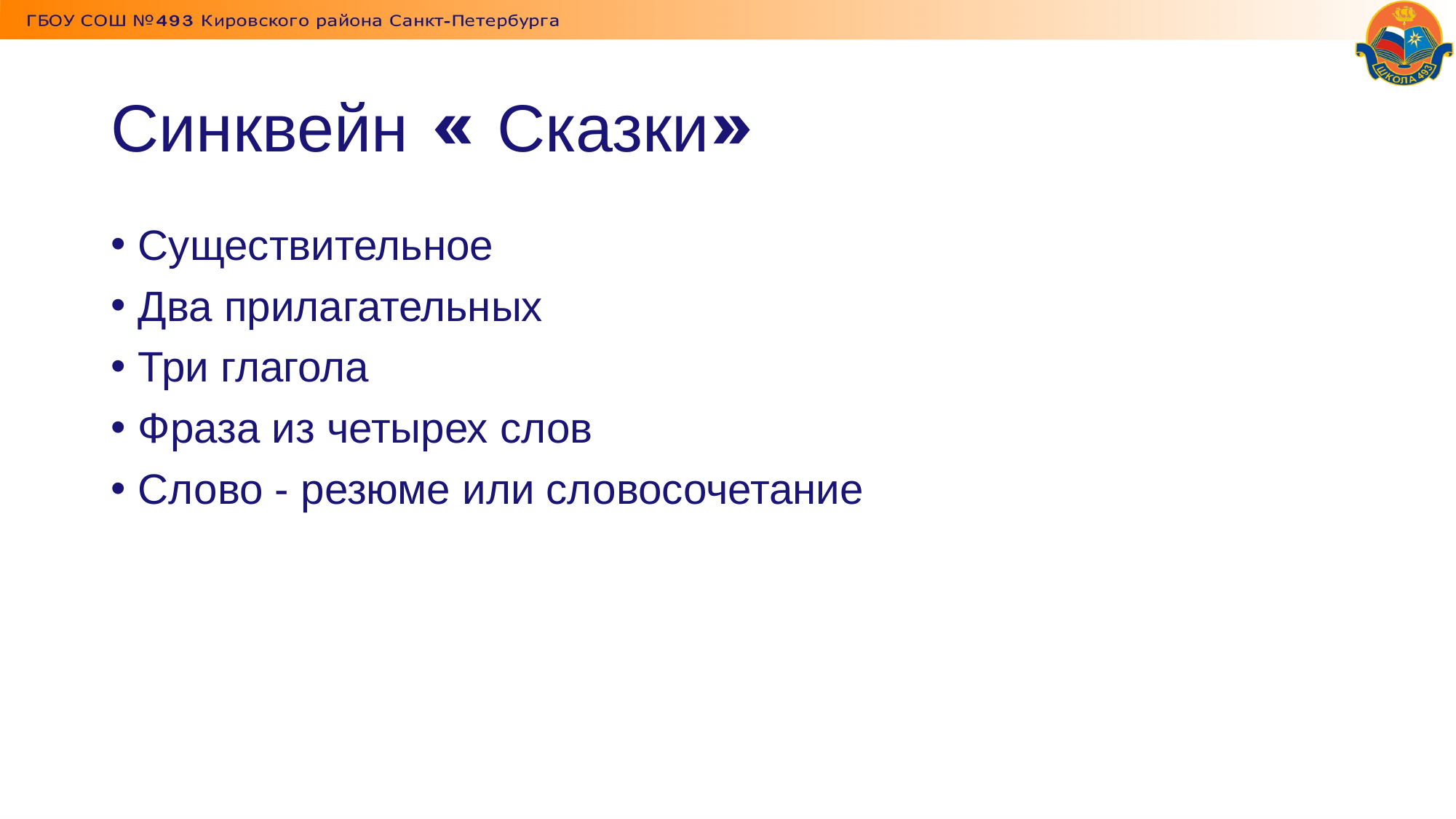

# Синквейн « Сказки»
Существительное
Два прилагательных
Три глагола
Фраза из четырех слов
Слово - резюме или словосочетание